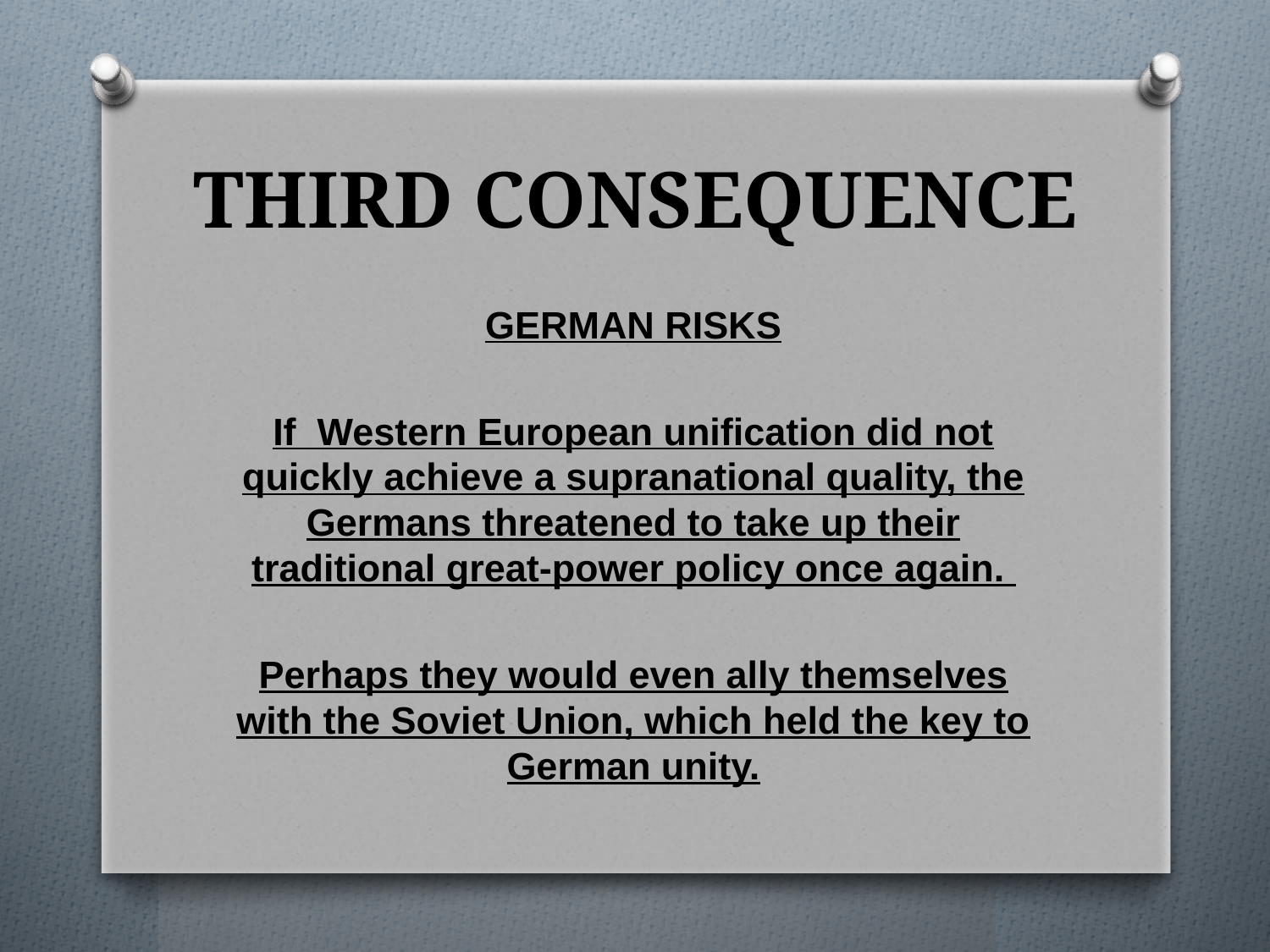

# THIRD CONSEQUENCE
GERMAN RISKS

If  Western European unification did not quickly achieve a supranational quality, the Germans threatened to take up their traditional great-power policy once again.

Perhaps they would even ally themselves with the Soviet Union, which held the key to German unity.